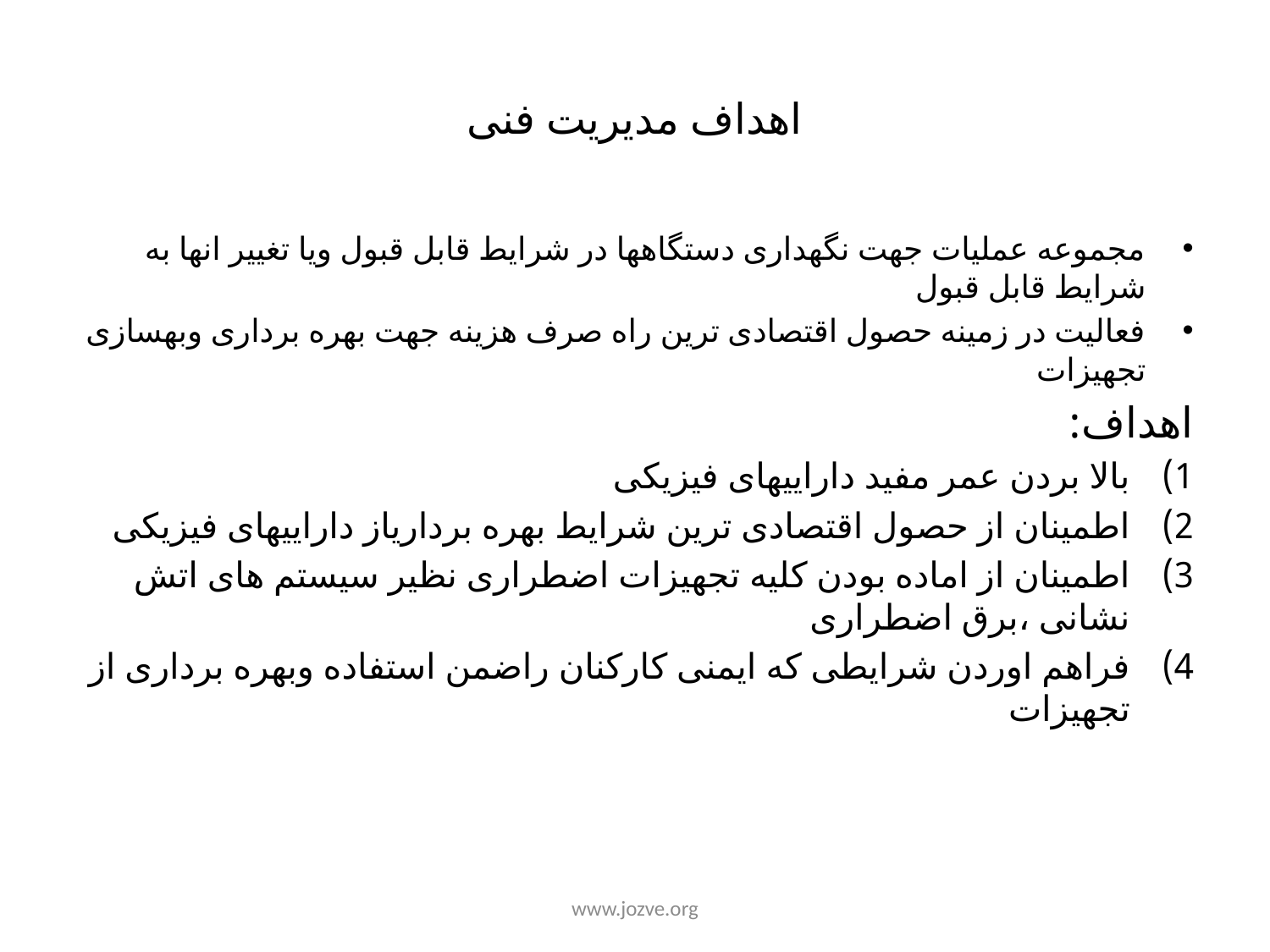

# اهداف مدیریت فنی
مجموعه عملیات جهت نگهداری دستگاهها در شرایط قابل قبول ویا تغییر انها به شرایط قابل قبول
فعالیت در زمینه حصول اقتصادی ترین راه صرف هزینه جهت بهره برداری وبهسازی تجهیزات
اهداف:
بالا بردن عمر مفید داراییهای فیزیکی
اطمینان از حصول اقتصادی ترین شرایط بهره برداریاز داراییهای فیزیکی
اطمینان از اماده بودن کلیه تجهیزات اضطراری نظیر سیستم های اتش نشانی ،برق اضطراری
فراهم اوردن شرایطی که ایمنی کارکنان راضمن استفاده وبهره برداری از تجهیزات
www.jozve.org